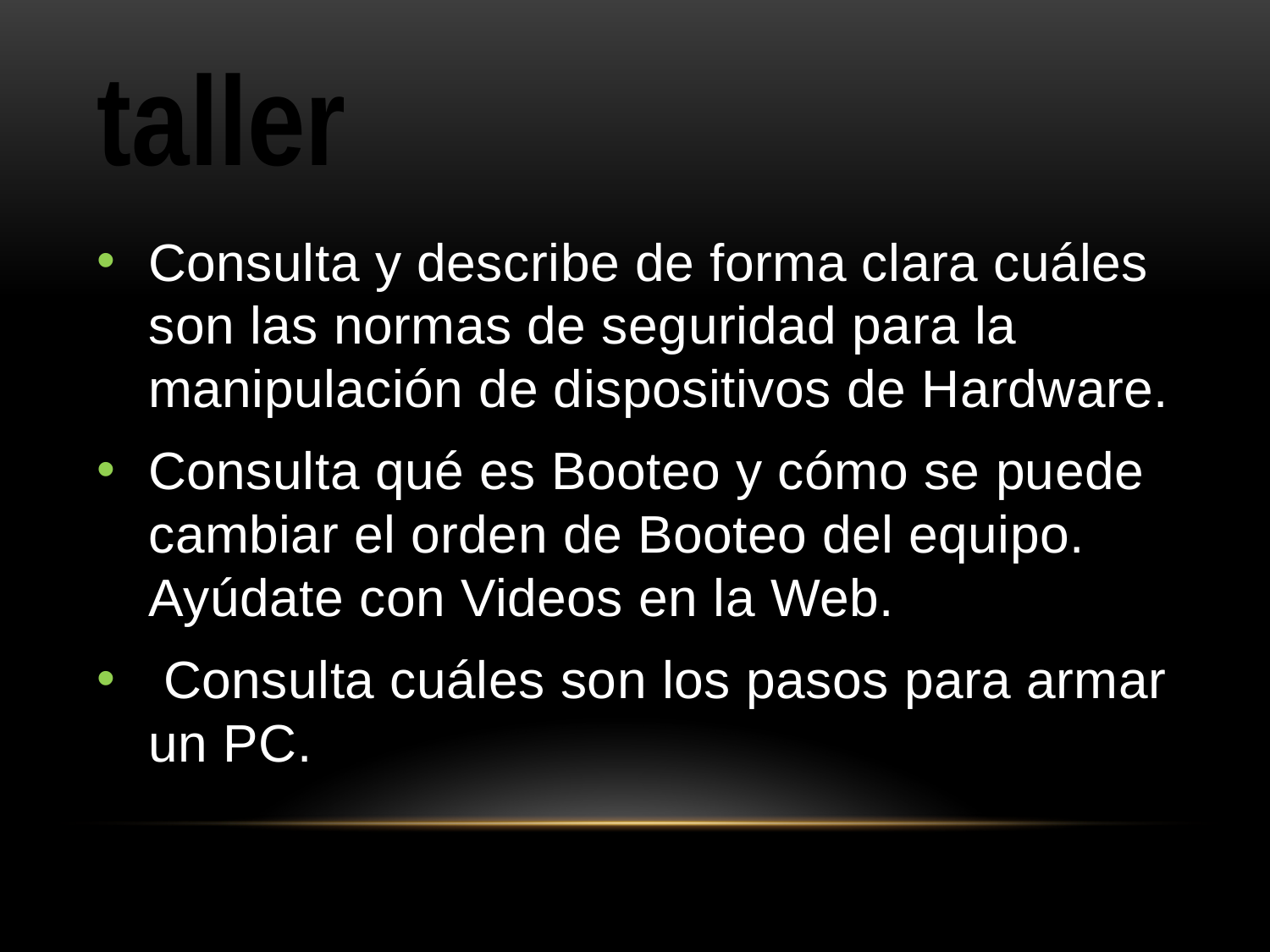

# taller
Consulta y describe de forma clara cuáles son las normas de seguridad para la manipulación de dispositivos de Hardware.
Consulta qué es Booteo y cómo se puede cambiar el orden de Booteo del equipo. Ayúdate con Videos en la Web.
 Consulta cuáles son los pasos para armar un PC.